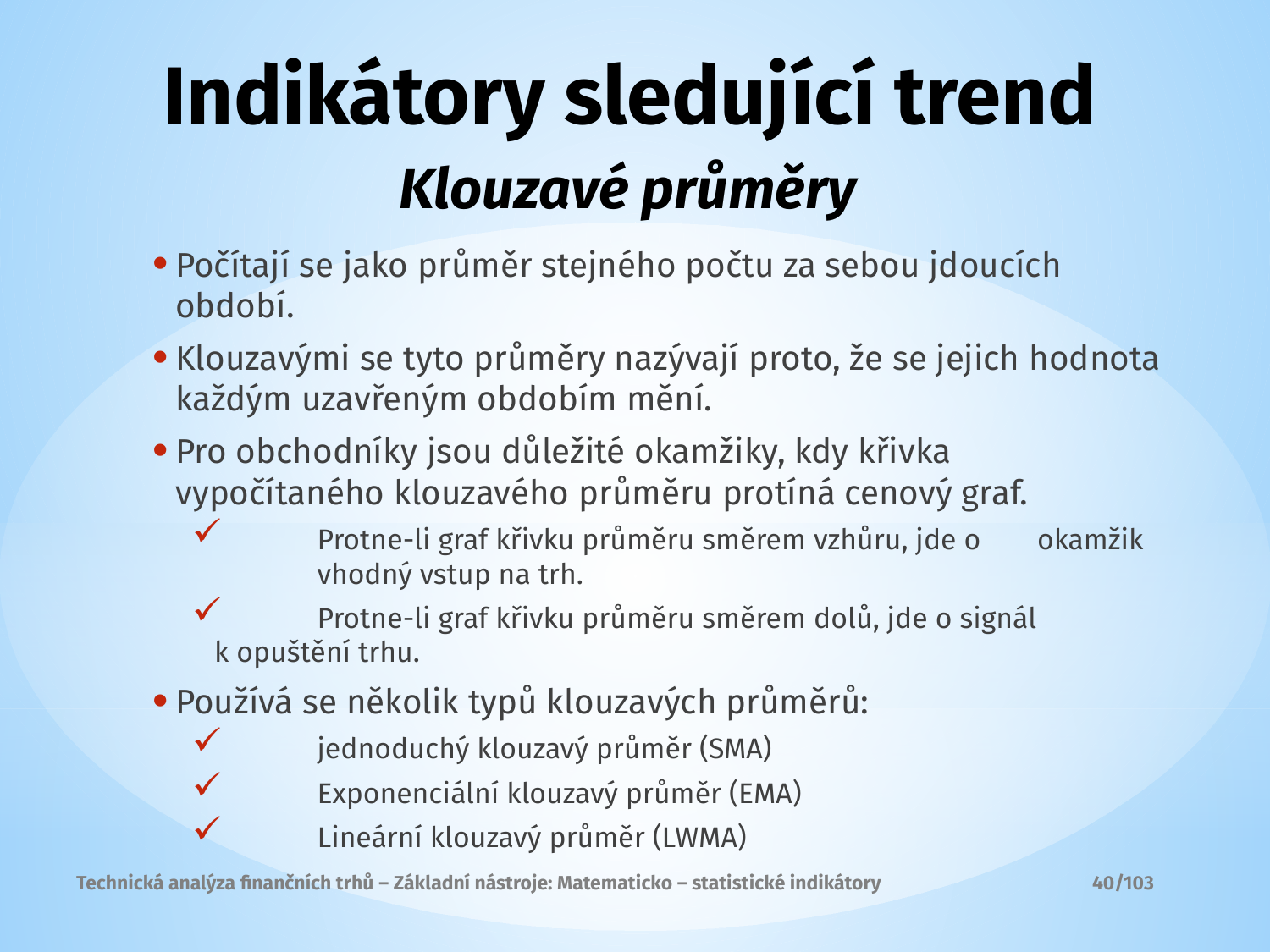

# Indikátory sledující trend
Klouzavé průměry
Počítají se jako průměr stejného počtu za sebou jdoucích období.
Klouzavými se tyto průměry nazývají proto, že se jejich hodnota každým uzavřeným obdobím mění.
Pro obchodníky jsou důležité okamžiky, kdy křivka vypočítaného klouzavého průměru protíná cenový graf.
  	Protne-li graf křivku průměru směrem vzhůru, jde o 	okamžik	vhodný vstup na trh.
	Protne-li graf křivku průměru směrem dolů, jde o signál 	k opuštění trhu.
Používá se několik typů klouzavých průměrů:
	jednoduchý klouzavý průměr (SMA)
	Exponenciální klouzavý průměr (EMA)
	Lineární klouzavý průměr (LWMA)

Technická analýza finančních trhů – Základní nástroje: Matematicko – statistické indikátory		40/103